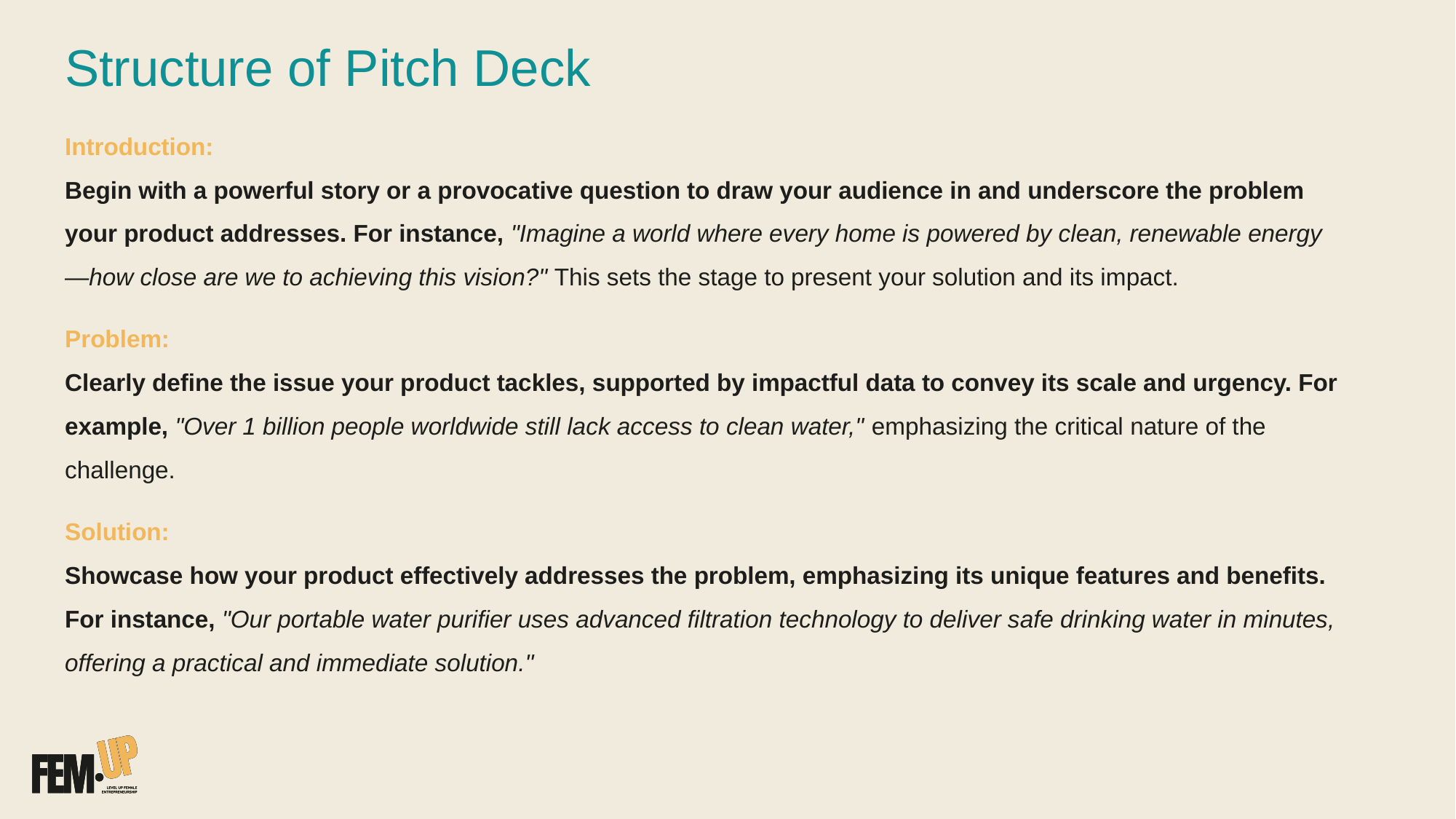

# Structure of Pitch Deck
Introduction:
Begin with a powerful story or a provocative question to draw your audience in and underscore the problem your product addresses. For instance, "Imagine a world where every home is powered by clean, renewable energy—how close are we to achieving this vision?" This sets the stage to present your solution and its impact.
Problem:
Clearly define the issue your product tackles, supported by impactful data to convey its scale and urgency. For example, "Over 1 billion people worldwide still lack access to clean water," emphasizing the critical nature of the challenge.
Solution:
Showcase how your product effectively addresses the problem, emphasizing its unique features and benefits. For instance, "Our portable water purifier uses advanced filtration technology to deliver safe drinking water in minutes, offering a practical and immediate solution."